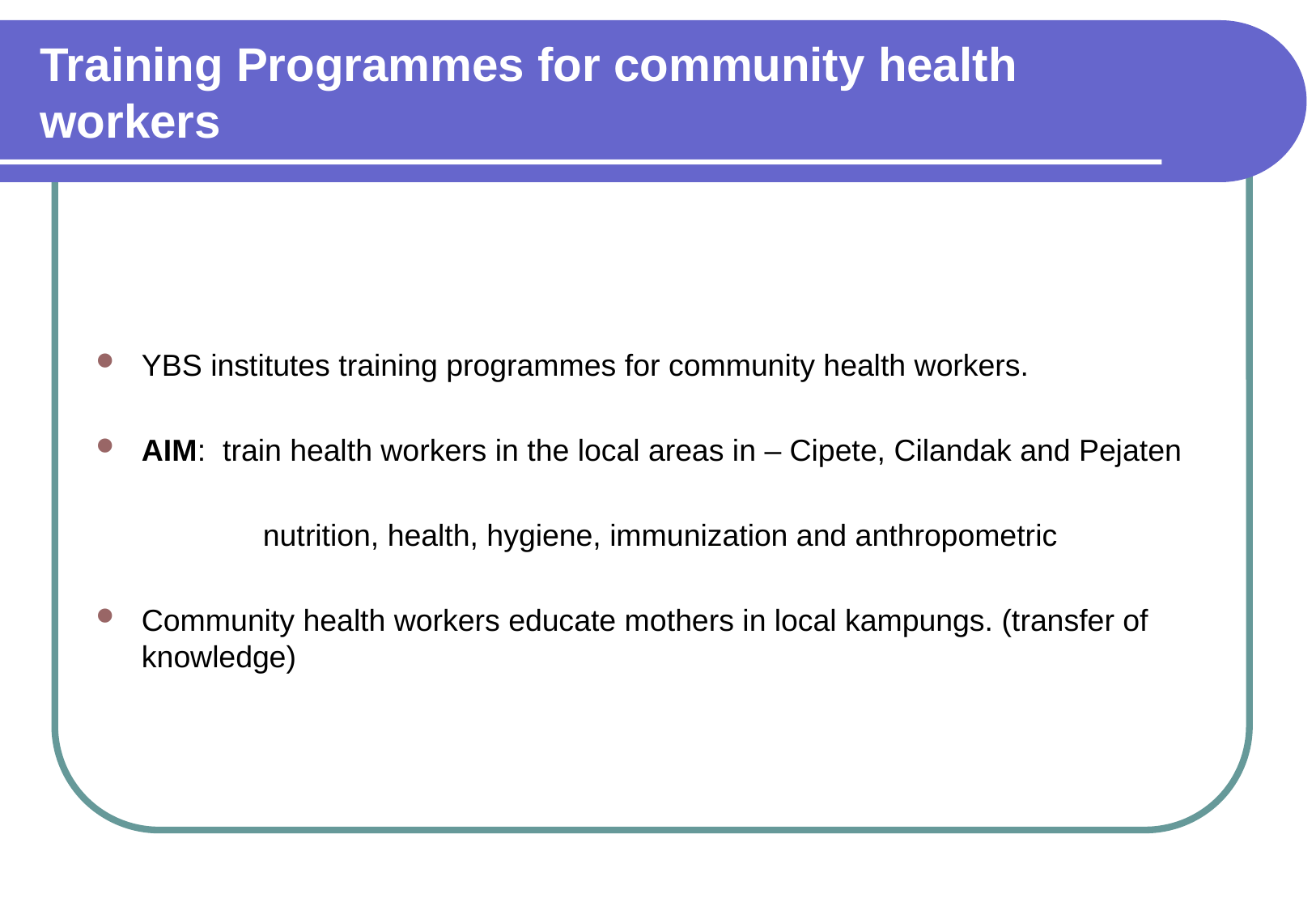

# Training Programmes for community health workers

YBS institutes training programmes for community health workers.

AIM:  train health workers in the local areas in – Cipete, Cilandak and Pejaten

		nutrition, health, hygiene, immunization and anthropometric

Community health workers educate mothers in local kampungs. (transfer of knowledge)